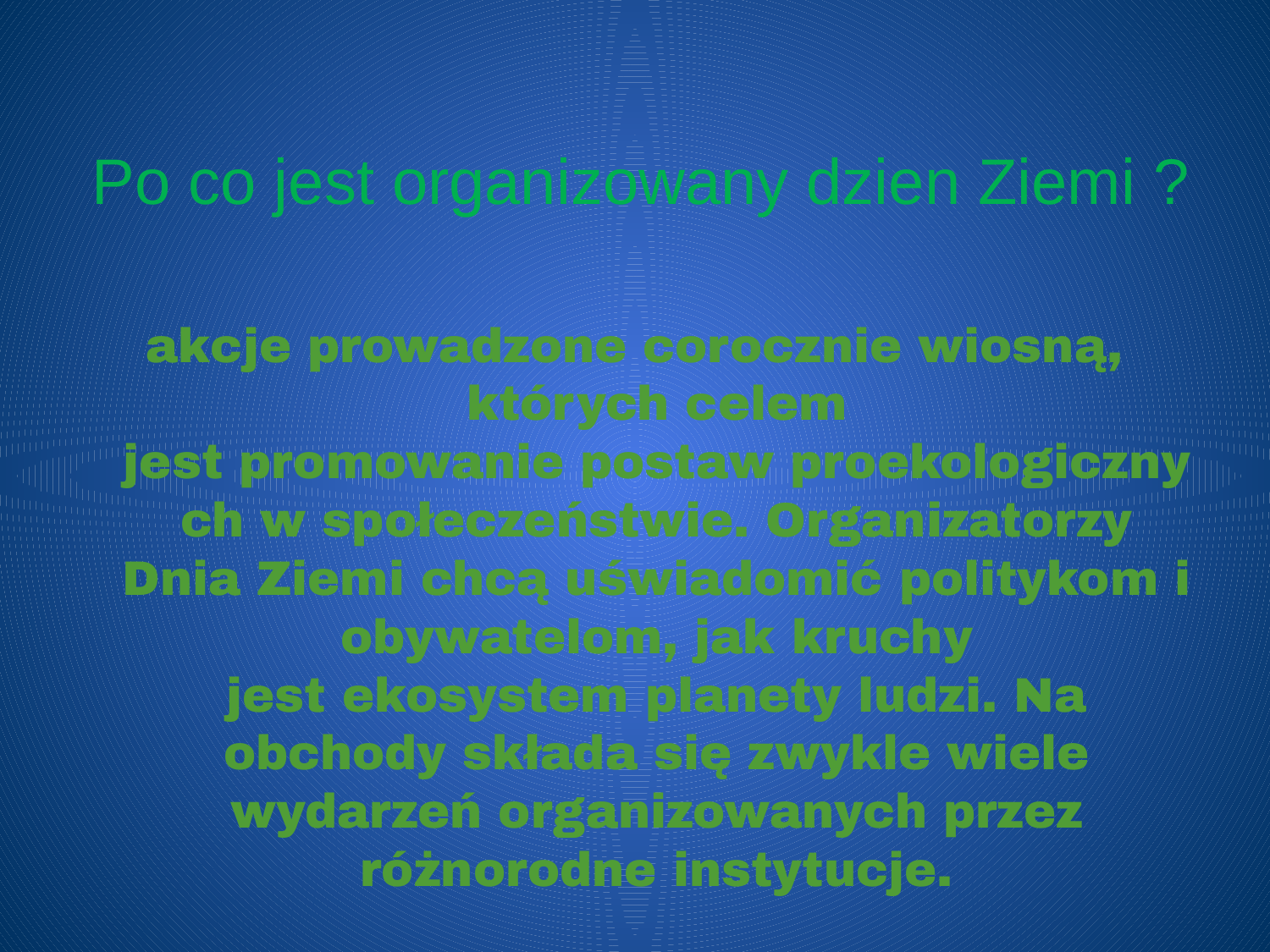

# Po co jest organizowany dzien Ziemi ?
akcje prowadzone corocznie wiosną, których celem jest promowanie postaw proekologicznych w społeczeństwie. Organizatorzy Dnia Ziemi chcą uświadomić politykom i obywatelom, jak kruchy jest ekosystem planety ludzi. Na obchody składa się zwykle wiele wydarzeń organizowanych przez różnorodne instytucje.